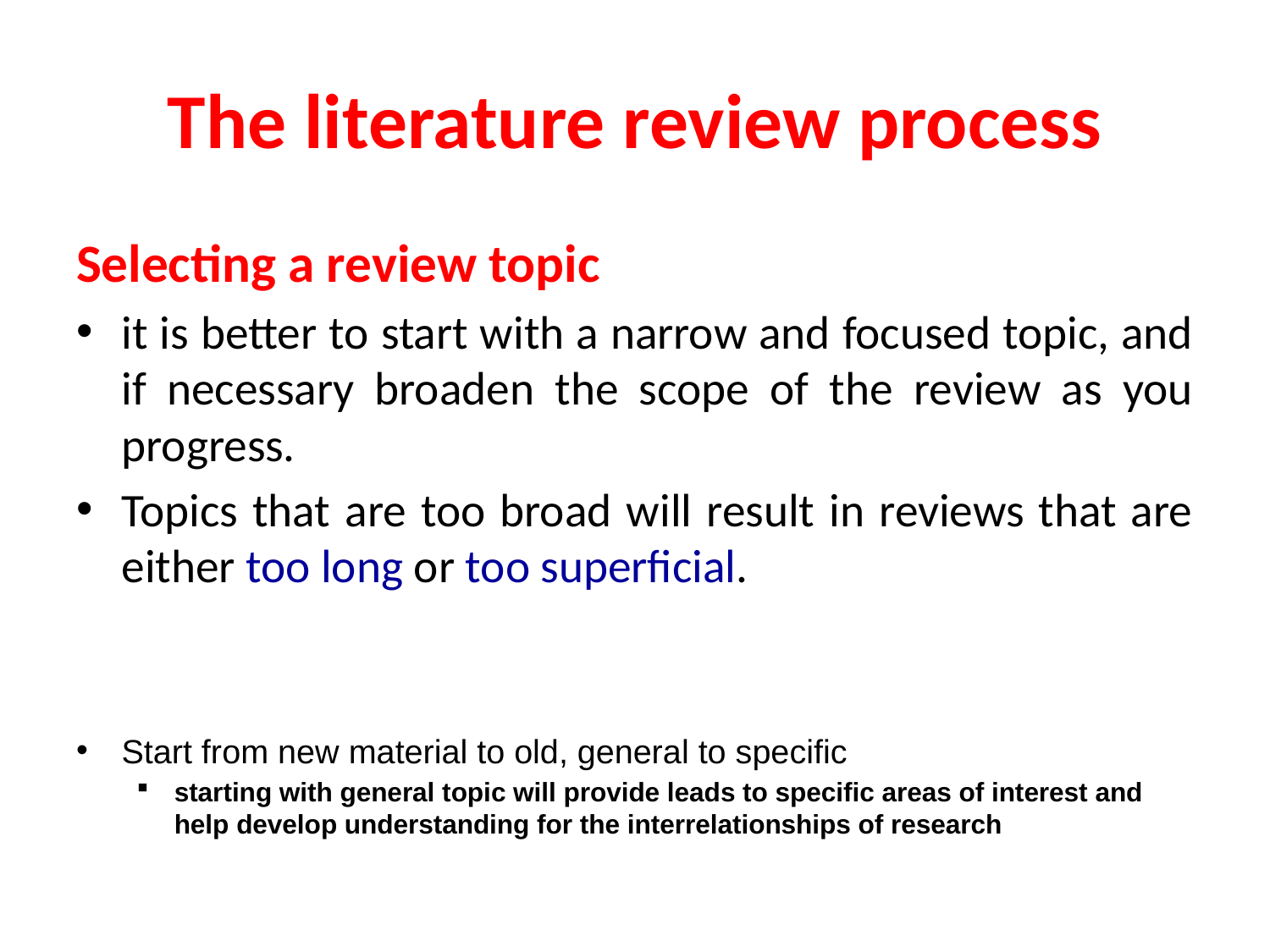

# The literature review process
Selecting a review topic
it is better to start with a narrow and focused topic, and if necessary broaden the scope of the review as you progress.
Topics that are too broad will result in reviews that are either too long or too superficial.

Start from new material to old, general to specific
starting with general topic will provide leads to specific areas of interest and help develop understanding for the interrelationships of research